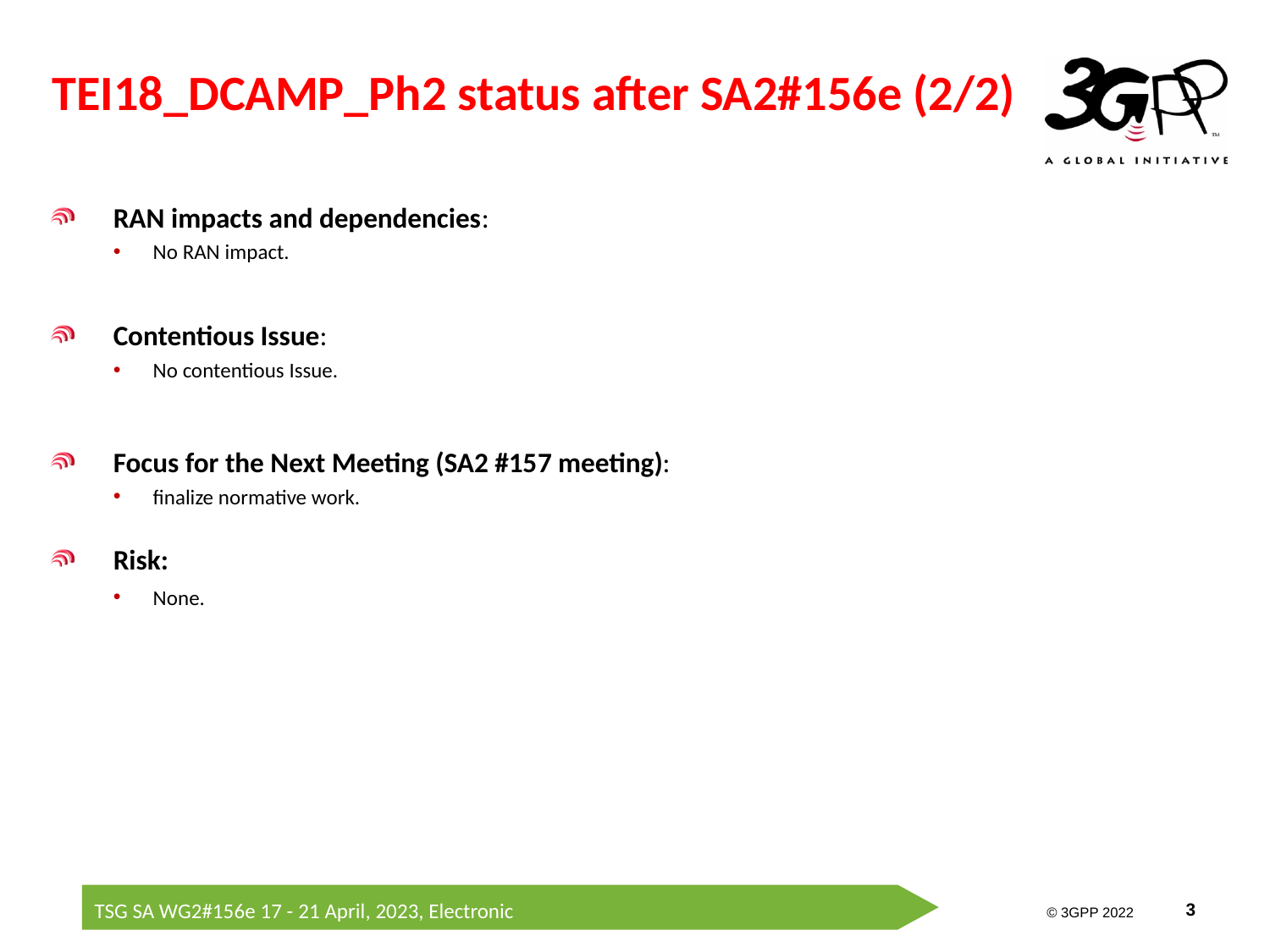

# TEI18_DCAMP_Ph2 status after SA2#156e (2/2)
RAN impacts and dependencies:
No RAN impact.

Contentious Issue:
No contentious Issue.

Focus for the Next Meeting (SA2 #157 meeting):
finalize normative work.

Risk:
None.